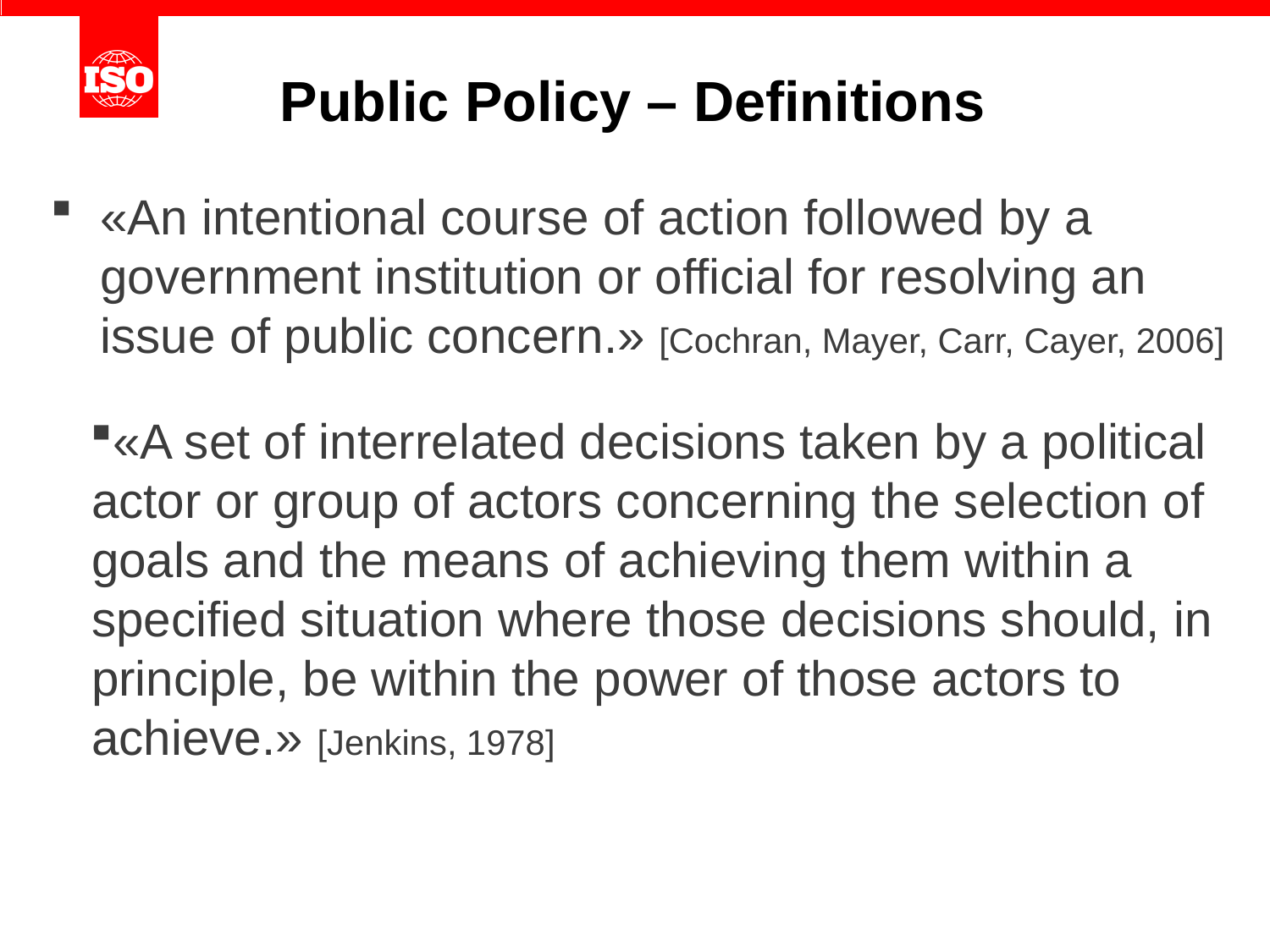

# Public Policy – Definitions

«An intentional course of action followed by a government institution or official for resolving an issue of public concern.» [Cochran, Mayer, Carr, Cayer, 2006]

«A set of interrelated decisions taken by a political
   actor or group of actors concerning the selection of
   goals and the means of achieving them within a
   specified situation where those decisions should, in
   principle, be within the power of those actors to
   achieve.» [Jenkins, 1978]